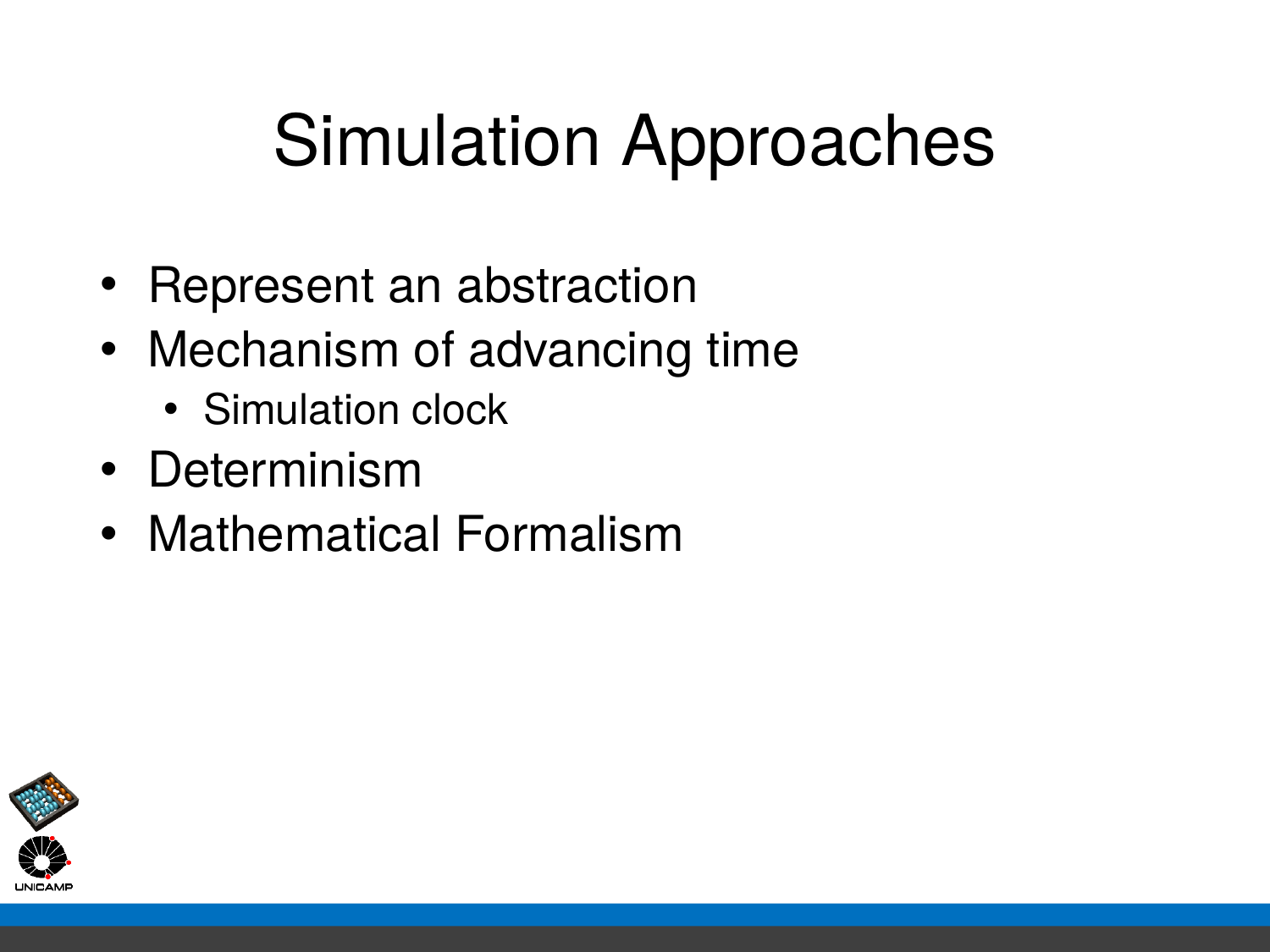

# Simulation Approaches
Represent an abstraction
Mechanism of advancing time
Simulation clock
Determinism
Mathematical Formalism